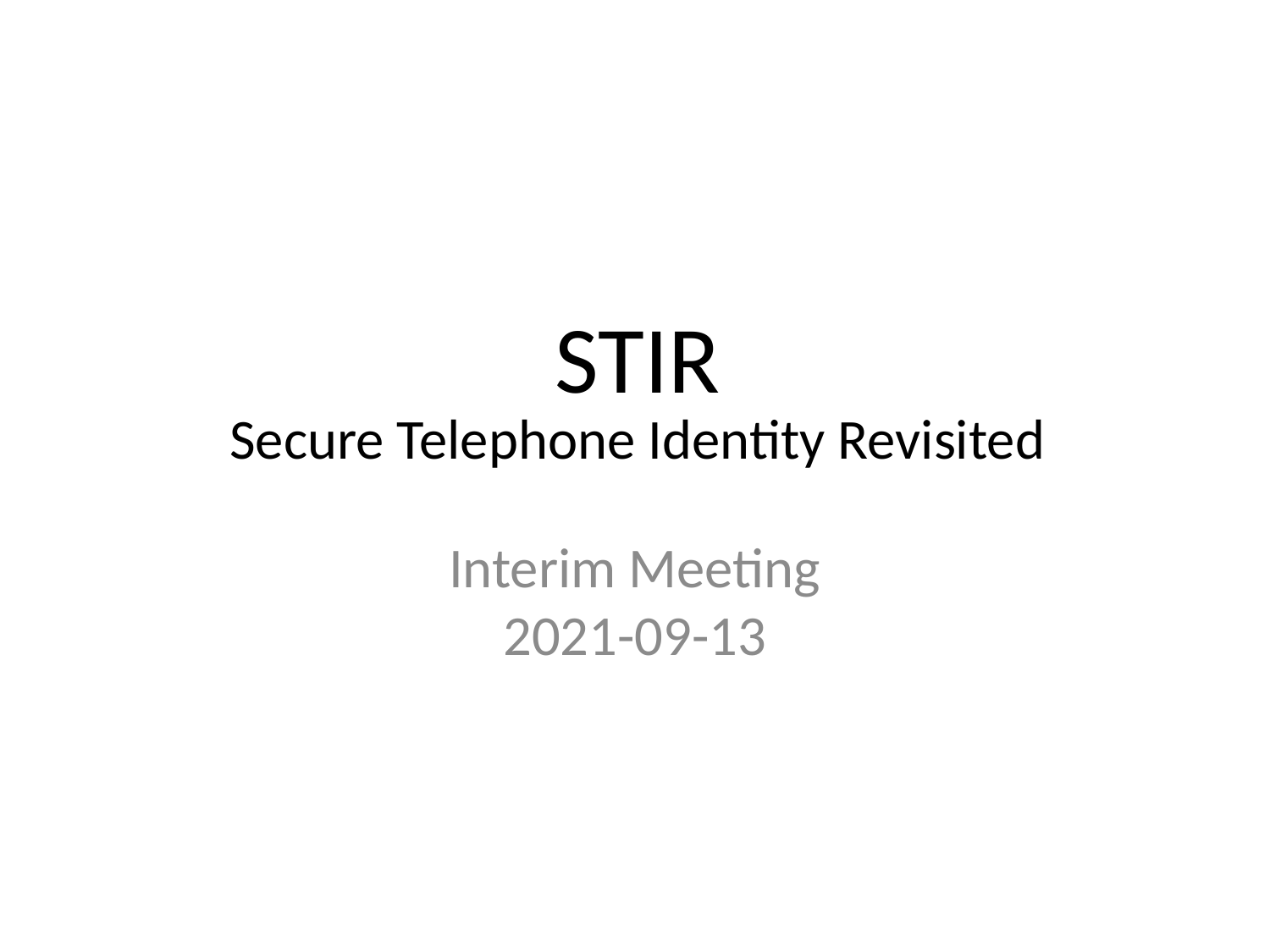

STIR
Secure Telephone Identity Revisited
Interim Meeting
2021-09-13